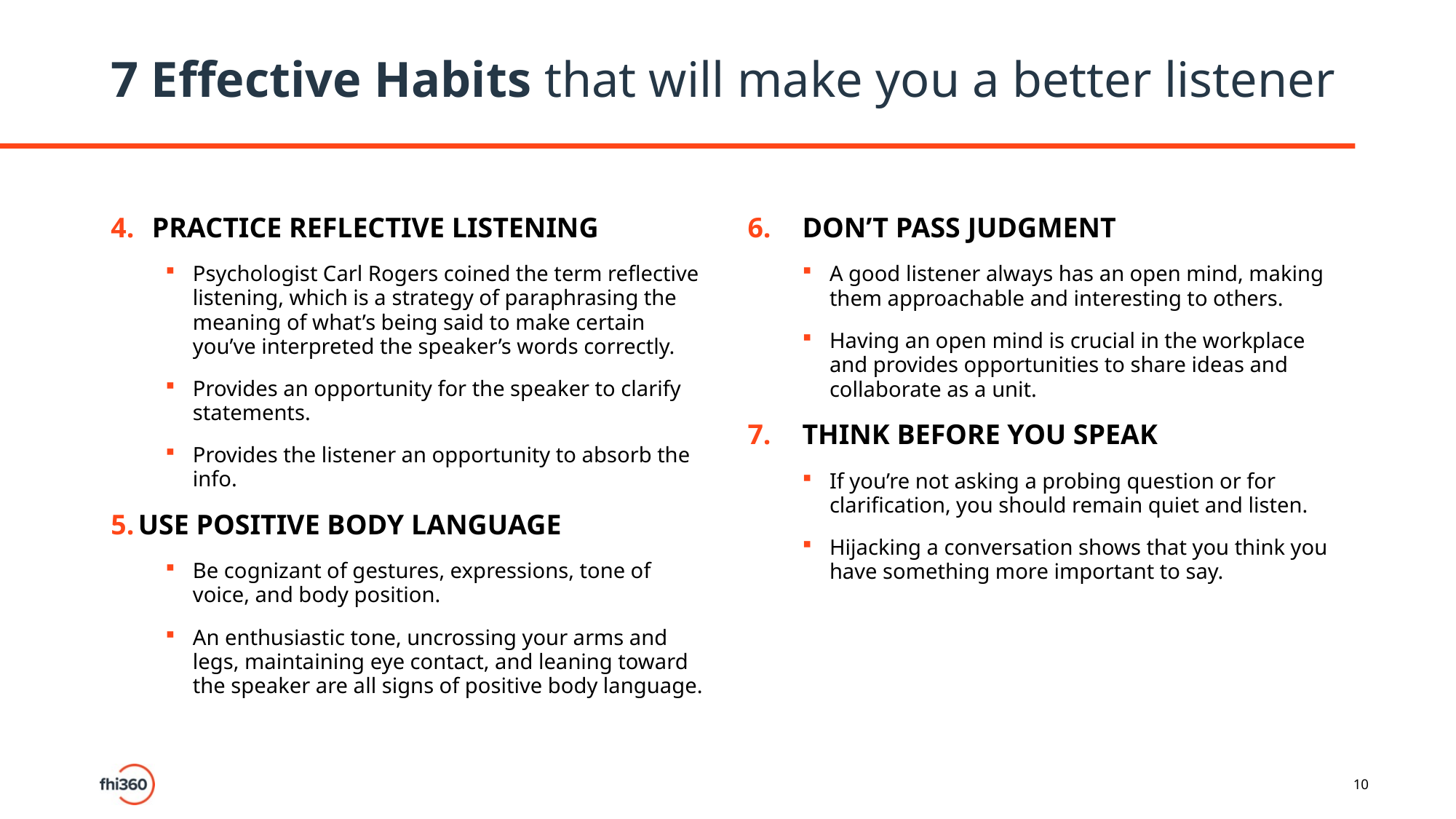

# 7 Effective Habits that will make you a better listener
PRACTICE REFLECTIVE LISTENING
Psychologist Carl Rogers coined the term reflective listening, which is a strategy of paraphrasing the meaning of what’s being said to make certain you’ve interpreted the speaker’s words correctly.
Provides an opportunity for the speaker to clarify statements.
Provides the listener an opportunity to absorb the info.
USE POSITIVE BODY LANGUAGE
Be cognizant of gestures, expressions, tone of voice, and body position.
An enthusiastic tone, uncrossing your arms and legs, maintaining eye contact, and leaning toward the speaker are all signs of positive body language.
DON’T PASS JUDGMENT
A good listener always has an open mind, making them approachable and interesting to others.
Having an open mind is crucial in the workplace and provides opportunities to share ideas and collaborate as a unit.
THINK BEFORE YOU SPEAK
If you’re not asking a probing question or for clarification, you should remain quiet and listen.
Hijacking a conversation shows that you think you have something more important to say.